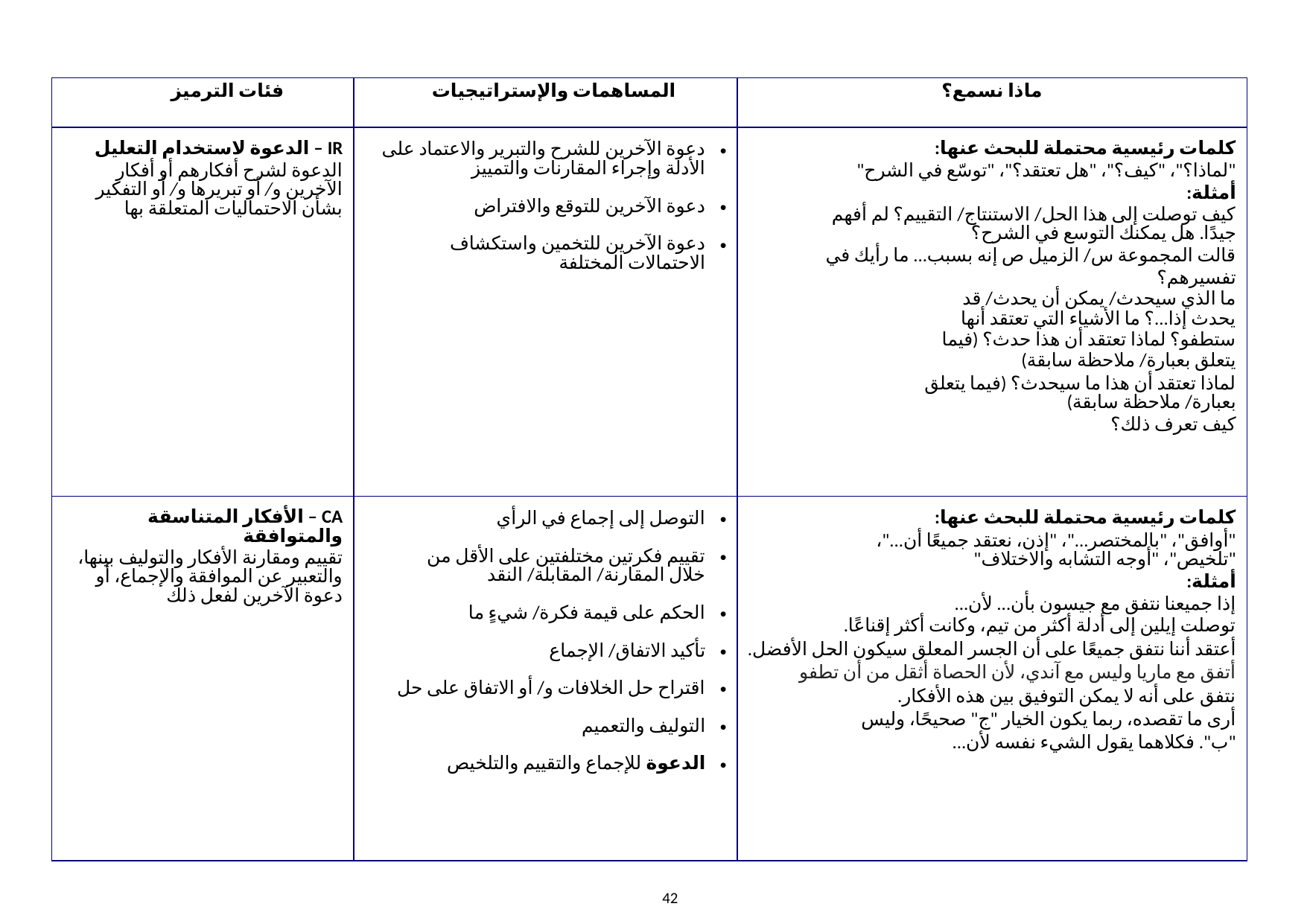

| فئات الترميز | المساهمات والإستراتيجيات | ماذا نسمع؟ |
| --- | --- | --- |
| IR – الدعوة لاستخدام التعليل الدعوة لشرح أفكارهم أو أفكار الآخرين و/ أو تبريرها و/ أو التفكير بشأن الاحتماليات المتعلقة بها | دعوة الآخرين للشرح والتبرير والاعتماد على الأدلة وإجراء المقارنات والتمييز دعوة الآخرين للتوقع والافتراض دعوة الآخرين للتخمين واستكشاف الاحتمالات المختلفة | كلمات رئيسية محتملة للبحث عنها: "لماذا؟"، "كيف؟"، "هل تعتقد؟"، "توسّع في الشرح" أمثلة: كيف توصلت إلى هذا الحل/ الاستنتاج/ التقييم؟ لم أفهم جيدًا. هل يمكنك التوسع في الشرح؟ قالت المجموعة س/ الزميل ص إنه بسبب... ما رأيك في تفسيرهم؟ ما الذي سيحدث/ يمكن أن يحدث/ قد يحدث إذا...؟ ما الأشياء التي تعتقد أنها ستطفو؟ لماذا تعتقد أن هذا حدث؟ (فيما يتعلق بعبارة/ ملاحظة سابقة) لماذا تعتقد أن هذا ما سيحدث؟ (فيما يتعلق بعبارة/ ملاحظة سابقة) كيف تعرف ذلك؟ |
| CA – الأفكار المتناسقة والمتوافقة تقييم ومقارنة الأفكار والتوليف بينها، والتعبير عن الموافقة والإجماع، أو دعوة الآخرين لفعل ذلك | التوصل إلى إجماع في الرأي تقييم فكرتين مختلفتين على الأقل من خلال المقارنة/ المقابلة/ النقد الحكم على قيمة فكرة/ شيءٍ ما تأكيد الاتفاق/ الإجماع اقتراح حل الخلافات و/ أو الاتفاق على حل التوليف والتعميم الدعوة للإجماع والتقييم والتلخيص | كلمات رئيسية محتملة للبحث عنها: "أوافق"، "بالمختصر..."، "إذن، نعتقد جميعًا أن..."، "تلخيص"، "أوجه التشابه والاختلاف" أمثلة: إذا جميعنا نتفق مع جيسون بأن... لأن... توصلت إيلين إلى أدلة أكثر من تيم، وكانت أكثر إقناعًا. أعتقد أننا نتفق جميعًا على أن الجسر المعلق سيكون الحل الأفضل. أتفق مع ماريا وليس مع آندي، لأن الحصاة أثقل من أن تطفو نتفق على أنه لا يمكن التوفيق بين هذه الأفكار. أرى ما تقصده، ربما يكون الخيار "ج" صحيحًا، وليس "ب". فكلاهما يقول الشيء نفسه لأن... |
42